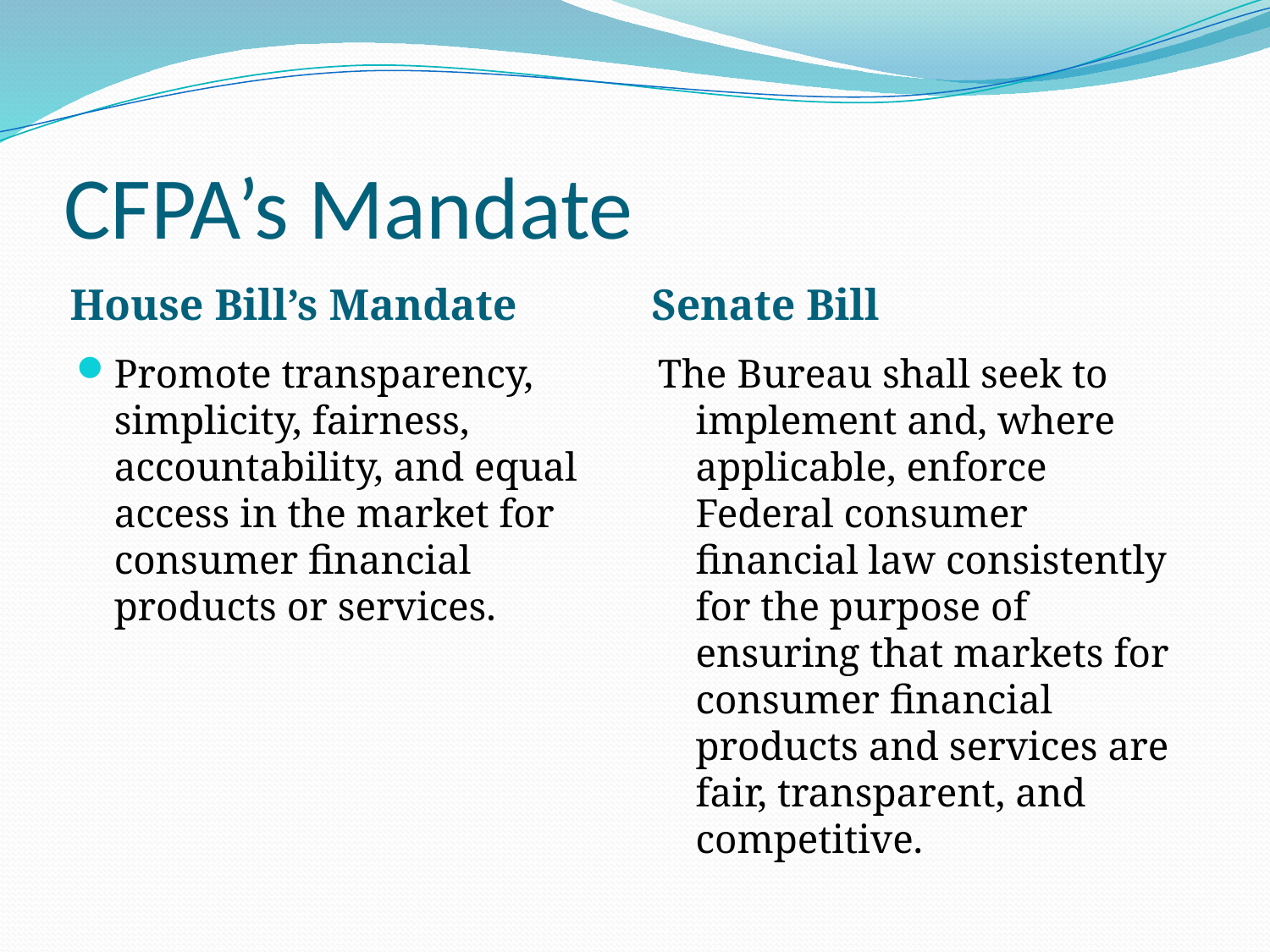

CFPA’s Mandate
House Bill’s Mandate
Senate Bill
Promote transparency, simplicity, fairness, accountability, and equal access in the market for consumer financial products or services.

The Bureau shall seek to implement and, where applicable, enforce Federal consumer financial law consistently for the purpose of ensuring that markets for consumer financial products and services are fair, transparent, and competitive.